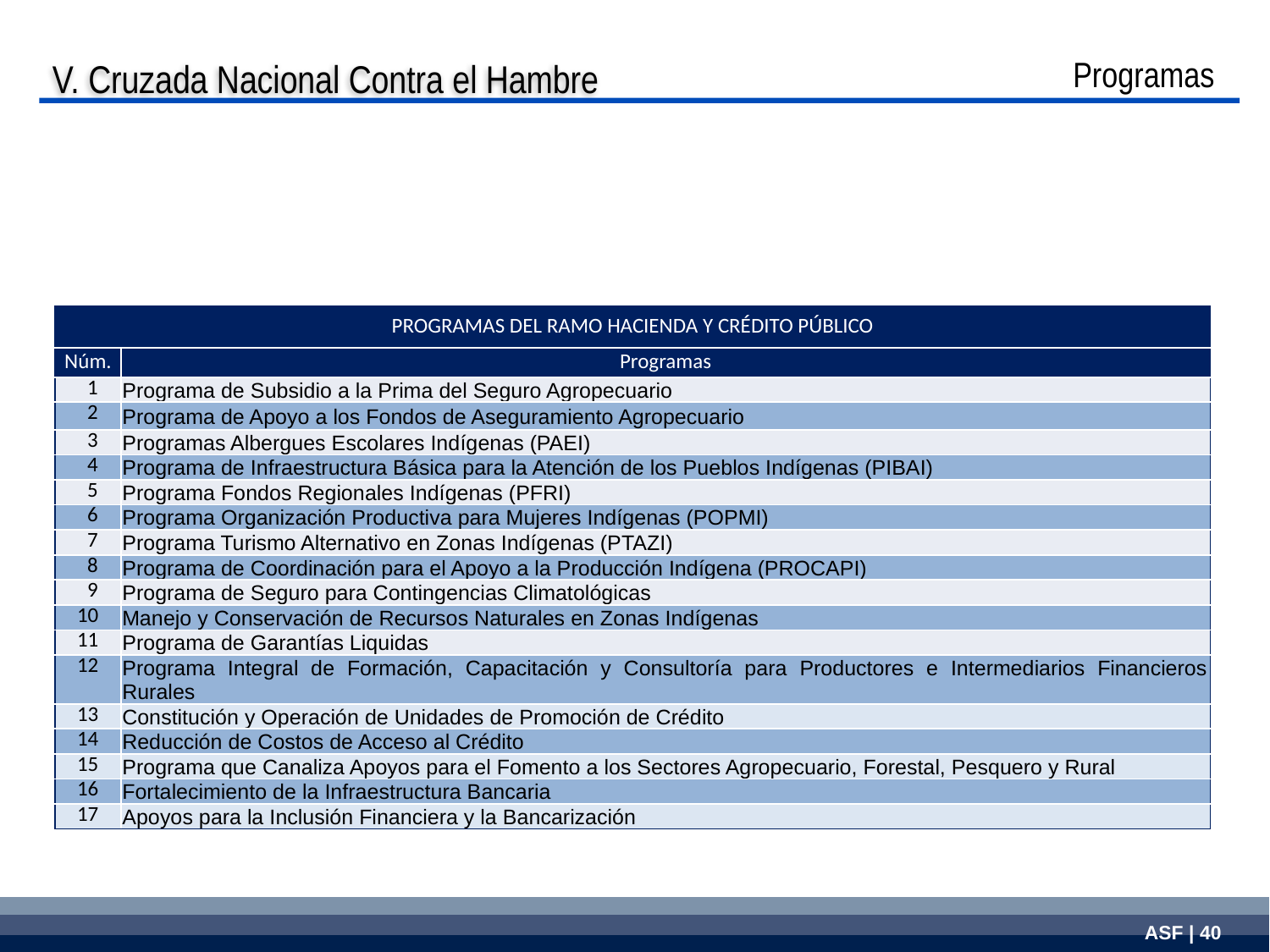

V. Cruzada Nacional Contra el Hambre
Programas

| PROGRAMAS DEL RAMO HACIENDA Y CRÉDITO PÚBLICO |  |
| --- | --- |
| Núm. | Programas |
| 1 | Programa de Subsidio a la Prima del Seguro Agropecuario |
| 2 | Programa de Apoyo a los Fondos de Aseguramiento Agropecuario |
| 3 | Programas Albergues Escolares Indígenas (PAEI) |
| 4 | Programa de Infraestructura Básica para la Atención de los Pueblos Indígenas (PIBAI) |
| 5 | Programa Fondos Regionales Indígenas (PFRI) |
| 6 | Programa Organización Productiva para Mujeres Indígenas (POPMI) |
| 7 | Programa Turismo Alternativo en Zonas Indígenas (PTAZI) |
| 8 | Programa de Coordinación para el Apoyo a la Producción Indígena (PROCAPI) |
| 9 | Programa de Seguro para Contingencias Climatológicas |
| 10 | Manejo y Conservación de Recursos Naturales en Zonas Indígenas |
| 11 | Programa de Garantías Liquidas |
| 12 | Programa Integral de Formación, Capacitación y Consultoría para Productores e Intermediarios Financieros Rurales |
| 13 | Constitución y Operación de Unidades de Promoción de Crédito |
| 14 | Reducción de Costos de Acceso al Crédito |
| 15 | Programa que Canaliza Apoyos para el Fomento a los Sectores Agropecuario, Forestal, Pesquero y Rural |
| 16 | Fortalecimiento de la Infraestructura Bancaria |
| 17 | Apoyos para la Inclusión Financiera y la Bancarización |
|  |
| --- |
|  |
|  |
ASF | 40